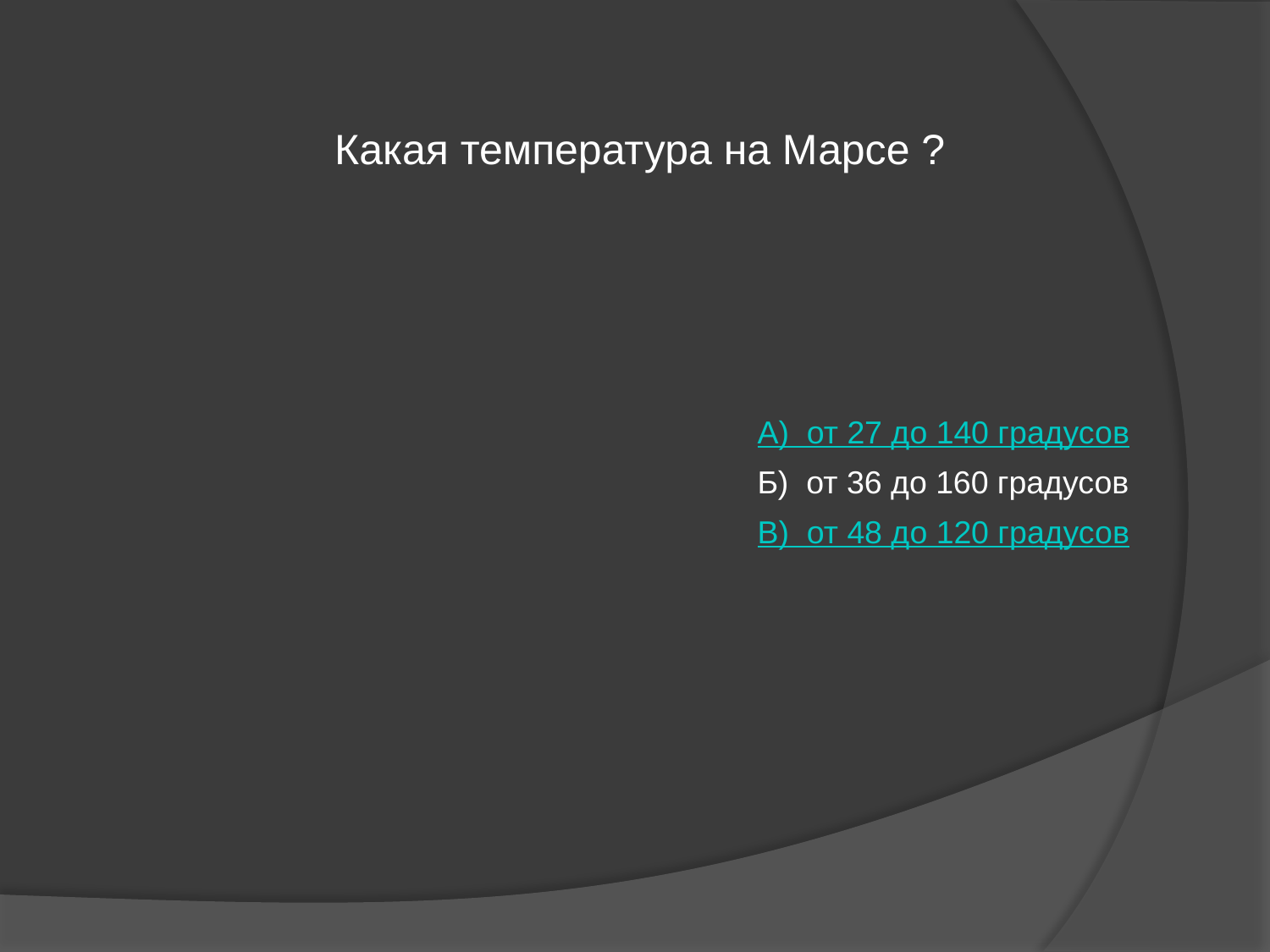

Какая температура на Марсе ?
А)  от 27 до 140 градусов
Б)  от 36 до 160 градусов
В)  от 48 до 120 градусов